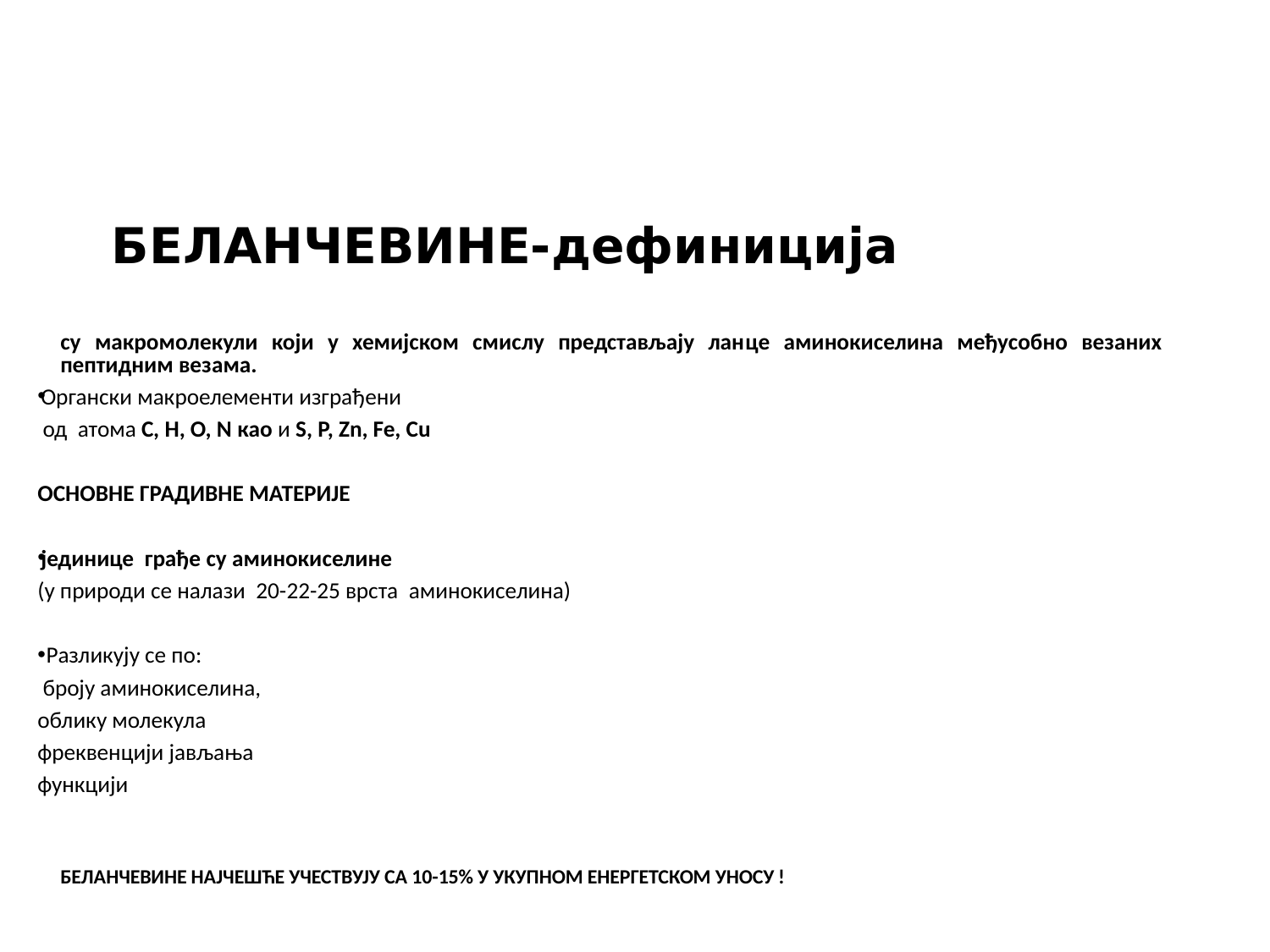

БЕЛАНЧЕВИНЕ-дефиниција
	су макромолекули који у хемијском смислу представљају ланце аминокиселина међусобно везаних пептидним везама.
Органски макроелементи изграђени
 од  атома C, H, O, N као и S, P, Zn, Fe, Cu

ОСНОВНЕ ГРАДИВНЕ МАТЕРИЈЕ

јединице  грађе су аминокиселине
(у природи се налази  20-22-25 врста  аминокиселина)

 Разликују се по:
 броју аминокиселина,
облику молекула
фреквенцији јављања
функцији

	БЕЛАНЧЕВИНЕ НАЈЧЕШЋЕ УЧЕСТВУЈУ СА 10-15% У УКУПНОМ ЕНЕРГЕТСКОМ УНОСУ !